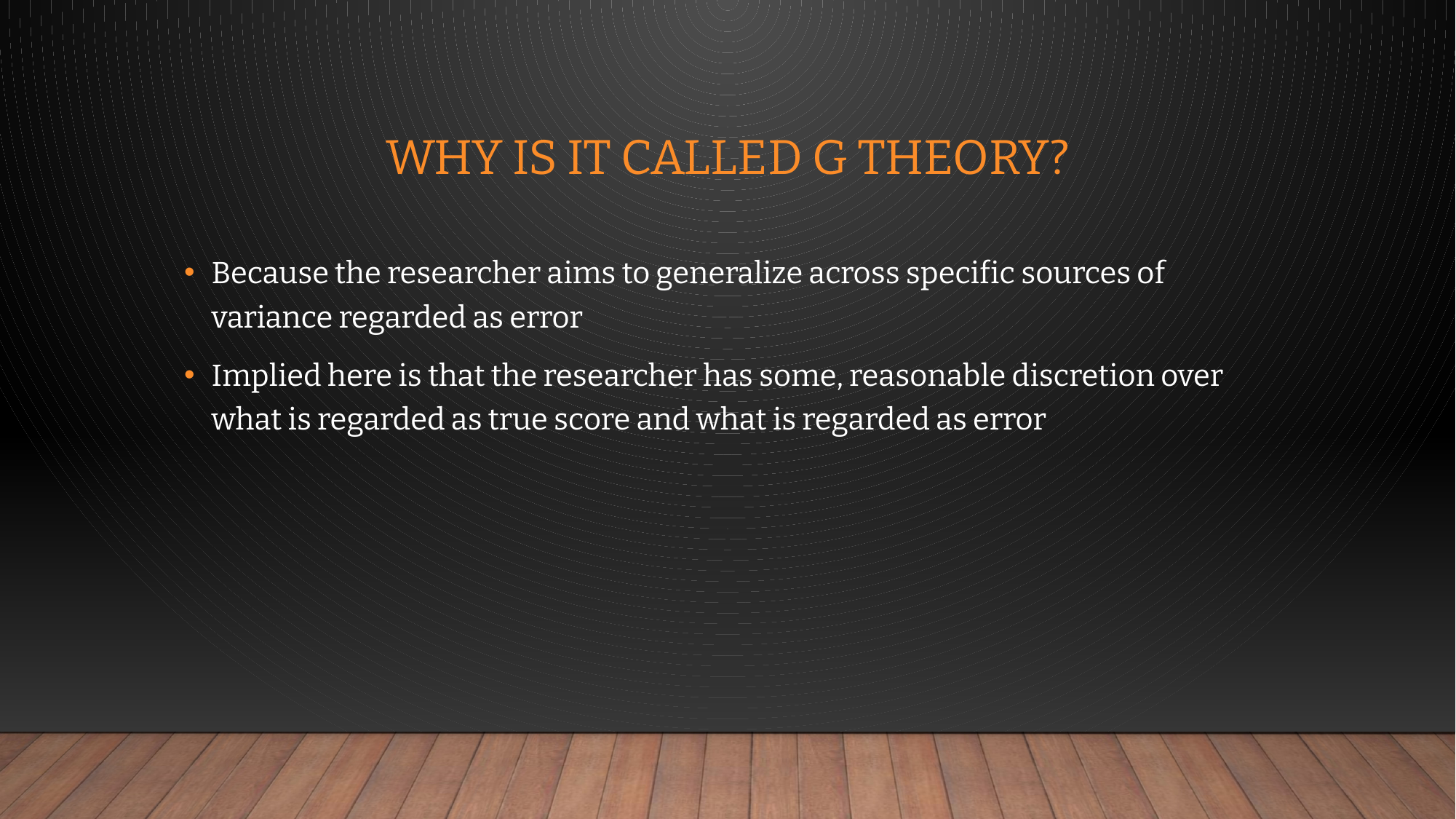

# Why is it called G theory?
Because the researcher aims to generalize across specific sources of variance regarded as error
Implied here is that the researcher has some, reasonable discretion over what is regarded as true score and what is regarded as error